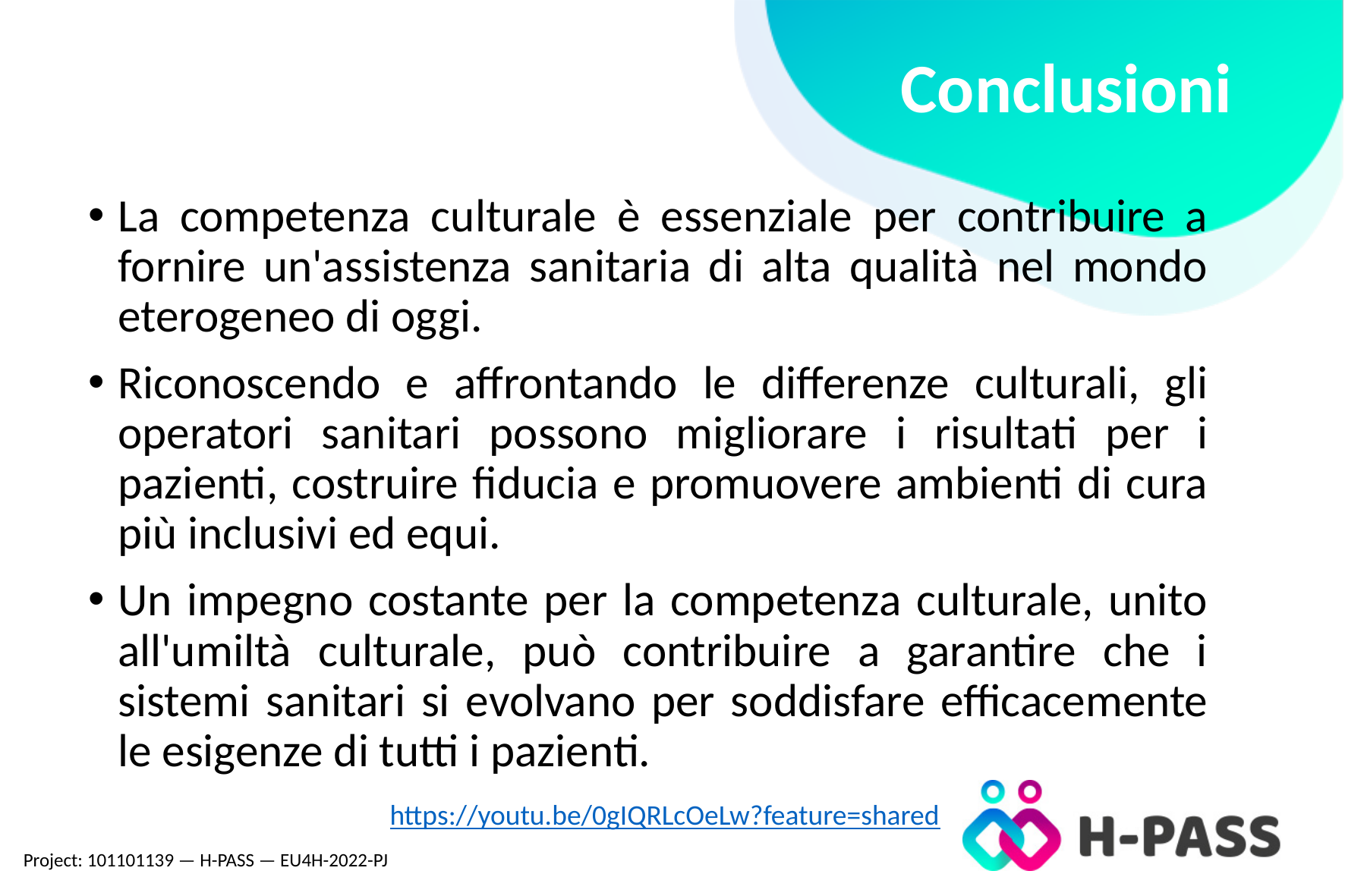

# Conclusioni
La competenza culturale è essenziale per contribuire a fornire un'assistenza sanitaria di alta qualità nel mondo eterogeneo di oggi.
Riconoscendo e affrontando le differenze culturali, gli operatori sanitari possono migliorare i risultati per i pazienti, costruire fiducia e promuovere ambienti di cura più inclusivi ed equi.
Un impegno costante per la competenza culturale, unito all'umiltà culturale, può contribuire a garantire che i sistemi sanitari si evolvano per soddisfare efficacemente le esigenze di tutti i pazienti.
https://youtu.be/0gIQRLcOeLw?feature=shared
Project: 101101139 — H-PASS — EU4H-2022-PJ